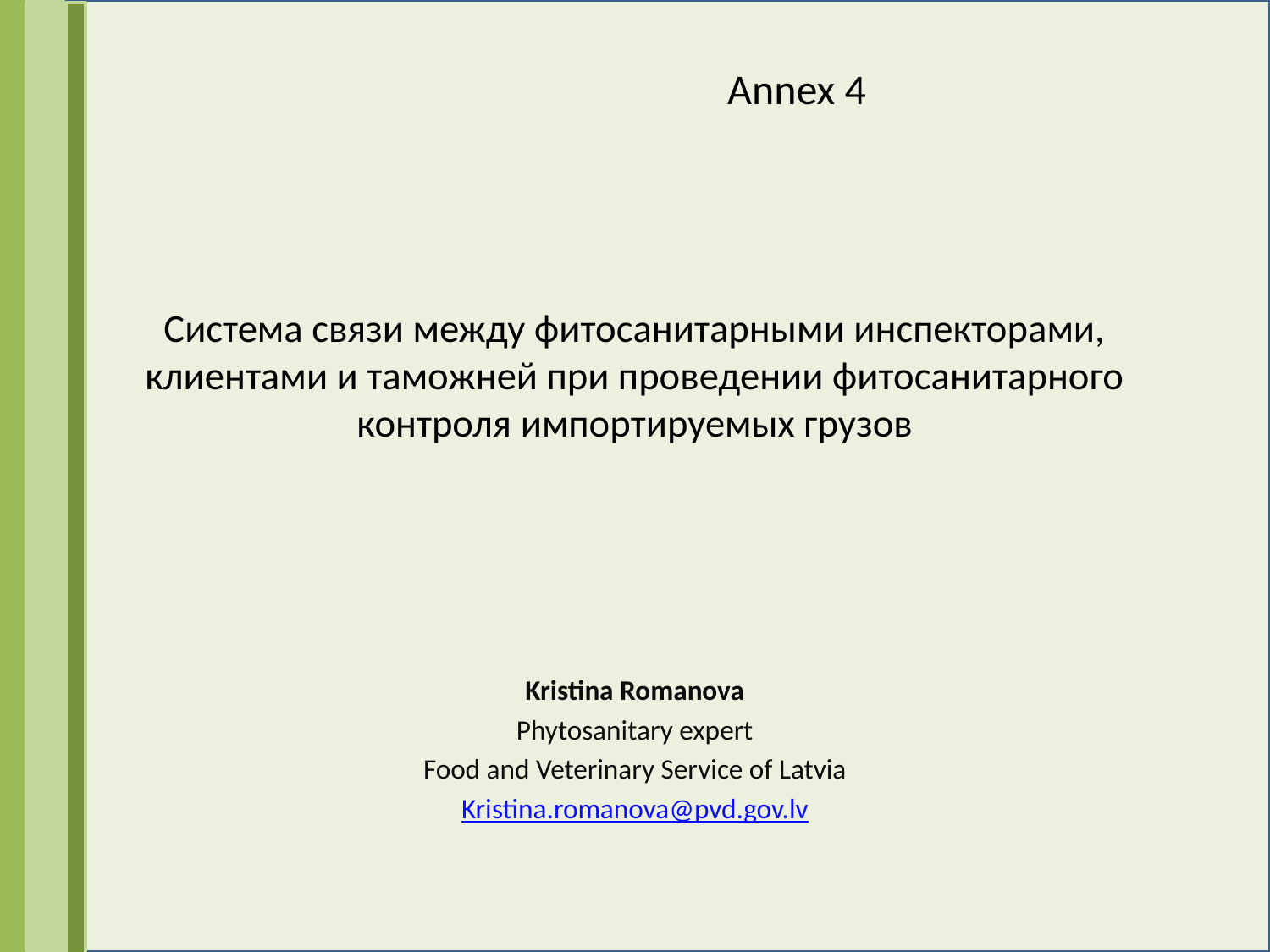

Annex 4
# Система связи между фитосанитарными инспекторами, клиентами и таможней при проведении фитосанитарного контроля импортируемых грузов
Kristina Romanova
Phytosanitary expert
Food and Veterinary Service of Latvia
Kristina.romanova@pvd.gov.lv